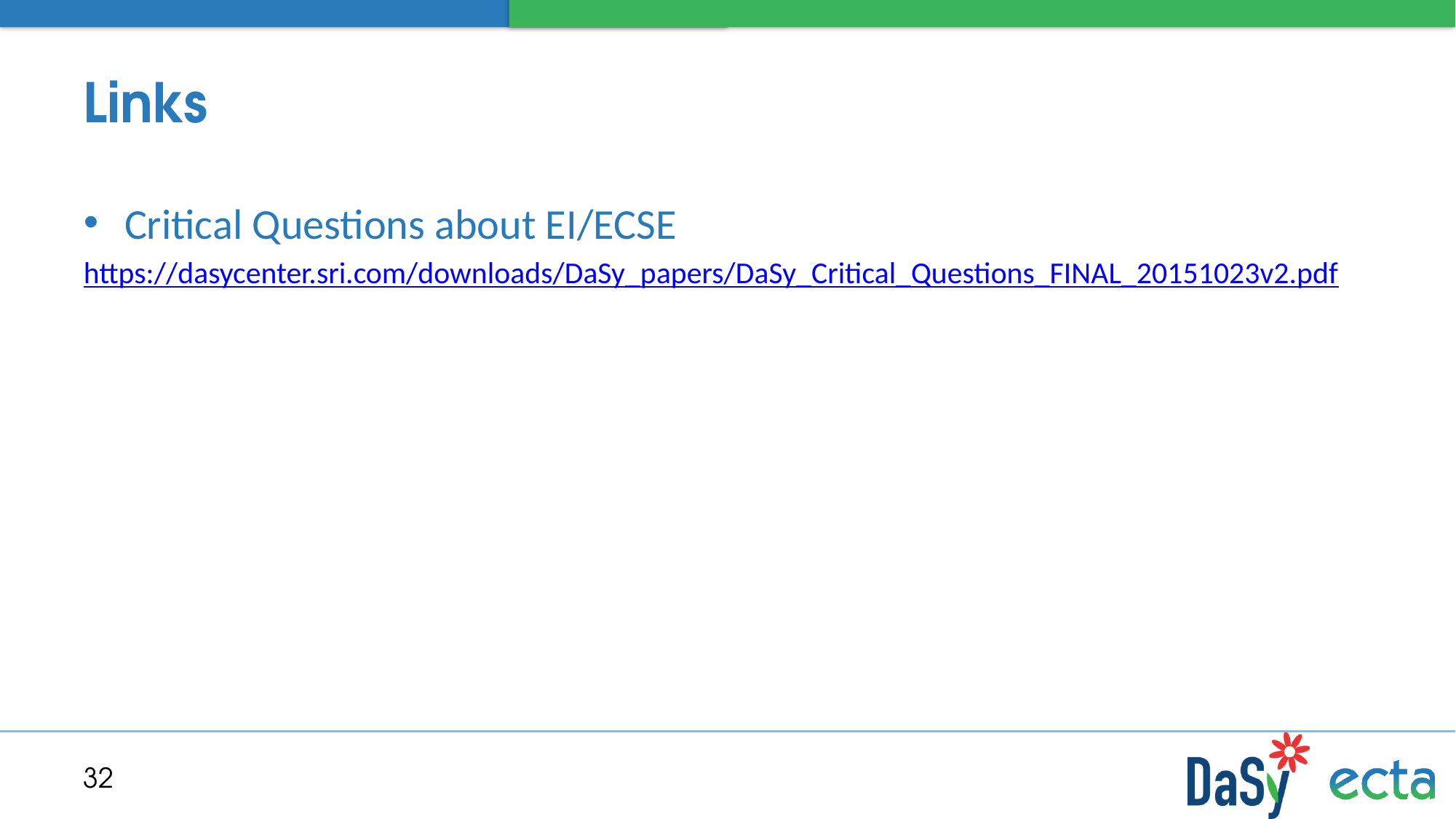

# Links
Critical Questions about EI/ECSE
https://dasycenter.sri.com/downloads/DaSy_papers/DaSy_Critical_Questions_FINAL_20151023v2.pdf

32